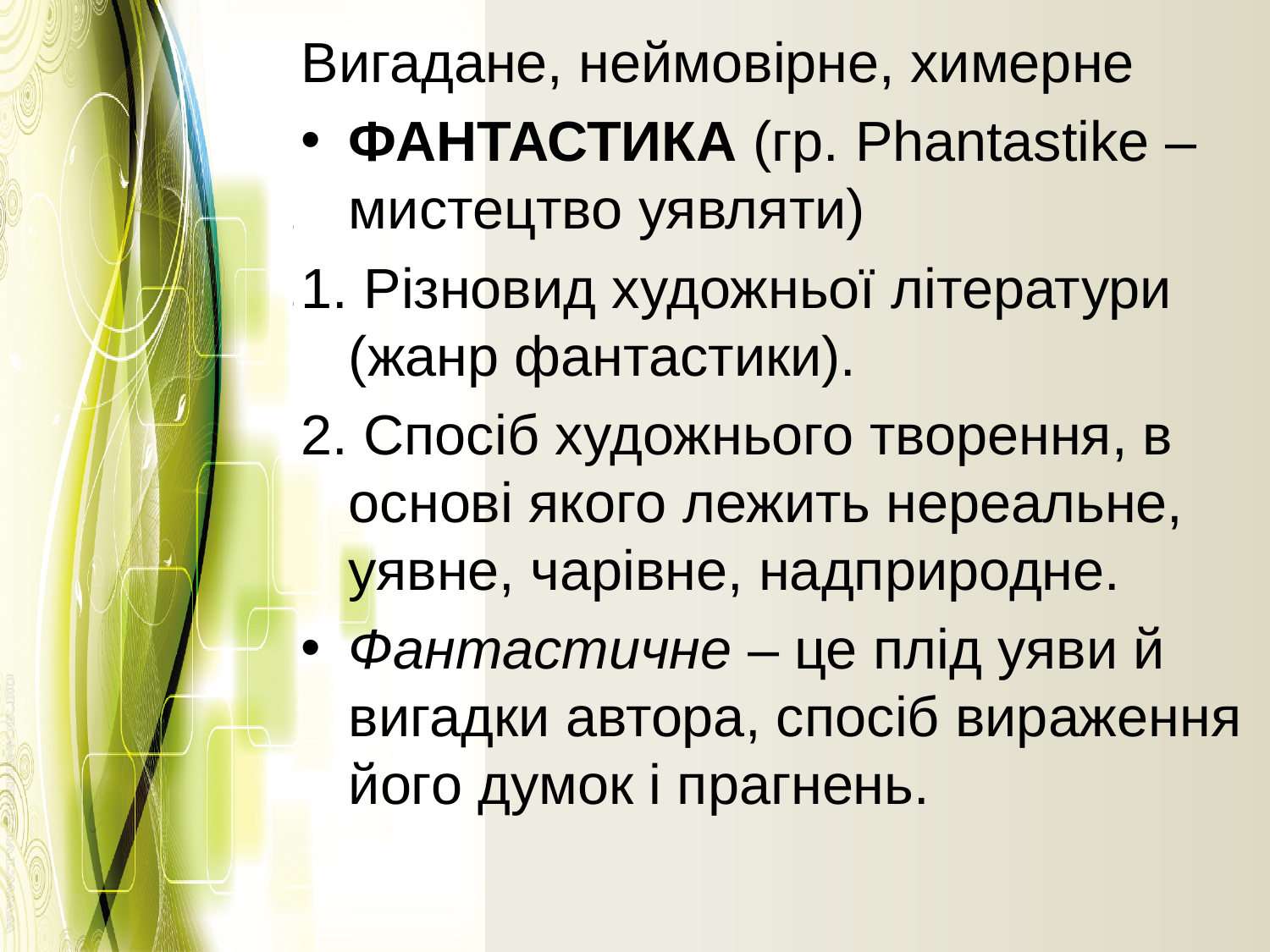

Вигадане, неймовірне, химерне
ФАНТАСТИКА (гр. Phantastike – мистецтво уявляти)
1. Різновид художньої літератури (жанр фантастики).
2. Спосіб художнього творення, в основі якого лежить нереальне, уявне, чарівне, надприродне.
Фантастичне – це плід уяви й вигадки автора, спосіб вираження його думок і прагнень.

#